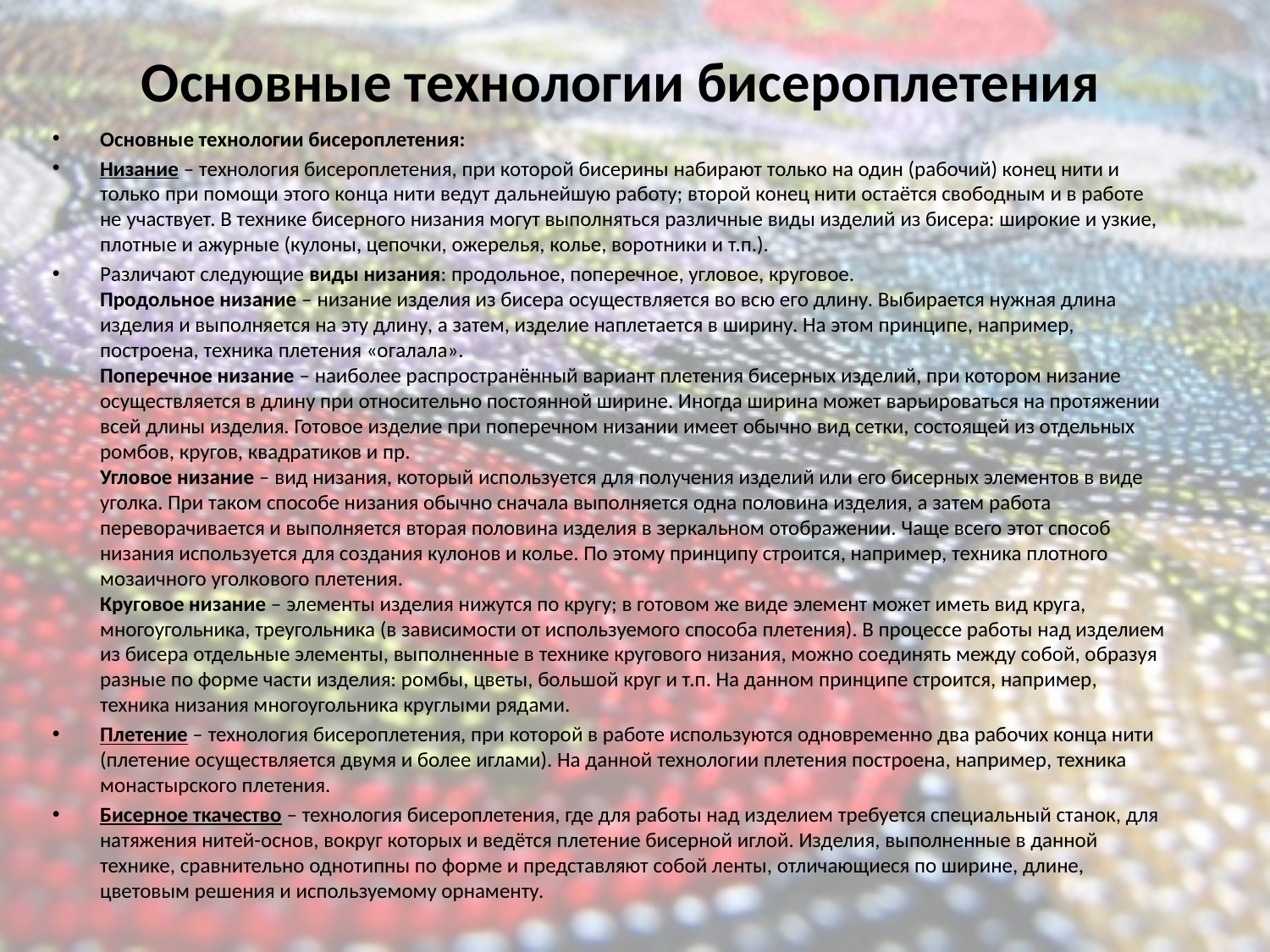

# Основные технологии бисероплетения
Основные технологии бисероплетения:
Низание – технология бисероплетения, при которой бисерины набирают только на один (рабочий) конец нити и только при помощи этого конца нити ведут дальнейшую работу; второй конец нити остаётся свободным и в работе не участвует. В технике бисерного низания могут выполняться различные виды изделий из бисера: широкие и узкие, плотные и ажурные (кулоны, цепочки, ожерелья, колье, воротники и т.п.).
Различают следующие виды низания: продольное, поперечное, угловое, круговое.
Продольное низание – низание изделия из бисера осуществляется во всю его длину. Выбирается нужная длина изделия и выполняется на эту длину, а затем, изделие наплетается в ширину. На этом принципе, например, построена, техника плетения «огалала».
Поперечное низание – наиболее распространённый вариант плетения бисерных изделий, при котором низание осуществляется в длину при относительно постоянной ширине. Иногда ширина может варьироваться на протяжении всей длины изделия. Готовое изделие при поперечном низании имеет обычно вид сетки, состоящей из отдельных ромбов, кругов, квадратиков и пр.
Угловое низание – вид низания, который используется для получения изделий или его бисерных элементов в виде уголка. При таком способе низания обычно сначала выполняется одна половина изделия, а затем работа переворачивается и выполняется вторая половина изделия в зеркальном отображении. Чаще всего этот способ низания используется для создания кулонов и колье. По этому принципу строится, например, техника плотного мозаичного уголкового плетения.
Круговое низание – элементы изделия нижутся по кругу; в готовом же виде элемент может иметь вид круга, многоугольника, треугольника (в зависимости от используемого способа плетения). В процессе работы над изделием из бисера отдельные элементы, выполненные в технике кругового низания, можно соединять между собой, образуя разные по форме части изделия: ромбы, цветы, большой круг и т.п. На данном принципе строится, например, техника низания многоугольника круглыми рядами.
Плетение – технология бисероплетения, при которой в работе используются одновременно два рабочих конца нити (плетение осуществляется двумя и более иглами). На данной технологии плетения построена, например, техника монастырского плетения.
Бисерное ткачество – технология бисероплетения, где для работы над изделием требуется специальный станок, для натяжения нитей-основ, вокруг которых и ведётся плетение бисерной иглой. Изделия, выполненные в данной технике, сравнительно однотипны по форме и представляют собой ленты, отличающиеся по ширине, длине, цветовым решения и используемому орнаменту.